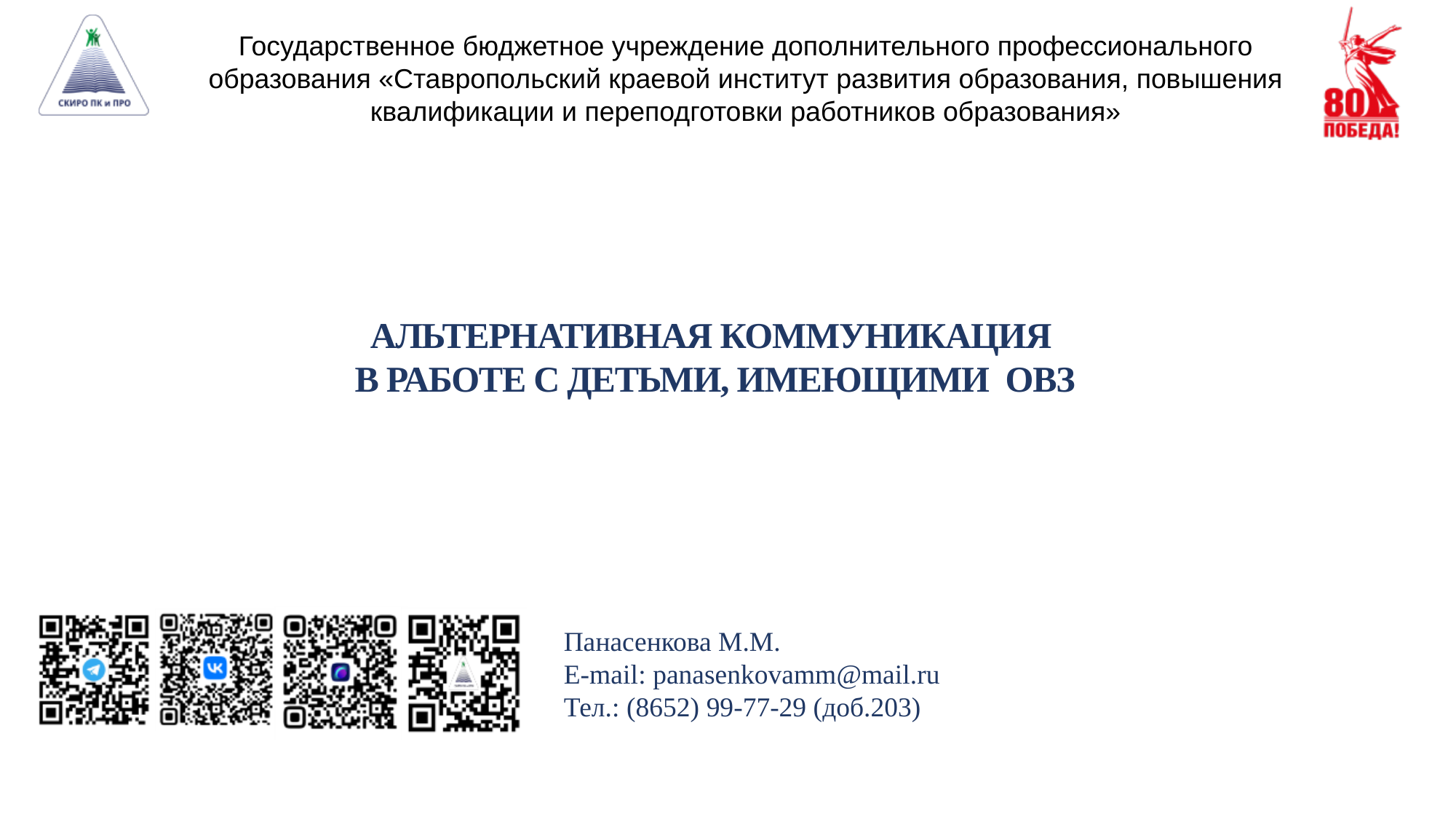

# Альтернативная коммуникация в работе с детьми, имеющими  ОВЗ
Панасенкова М.М.
E-mail: panasenkovamm@mail.ru
Тел.: (8652) 99-77-29 (доб.203)